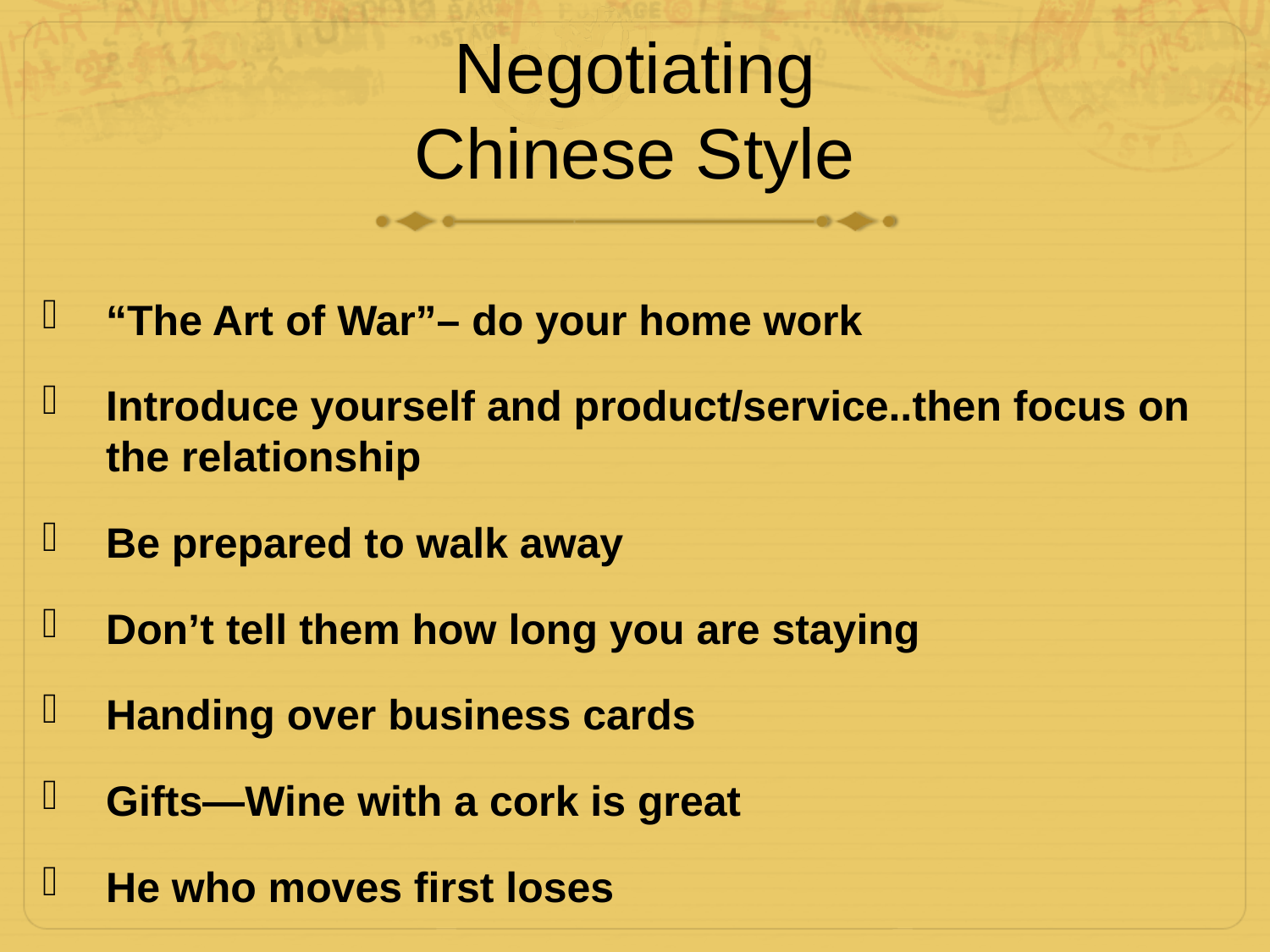

# Negotiating Chinese Style

“The Art of War”– do your home work
Introduce yourself and product/service..then focus on the relationship
Be prepared to walk away
Don’t tell them how long you are staying
Handing over business cards
Gifts—Wine with a cork is great
He who moves first loses